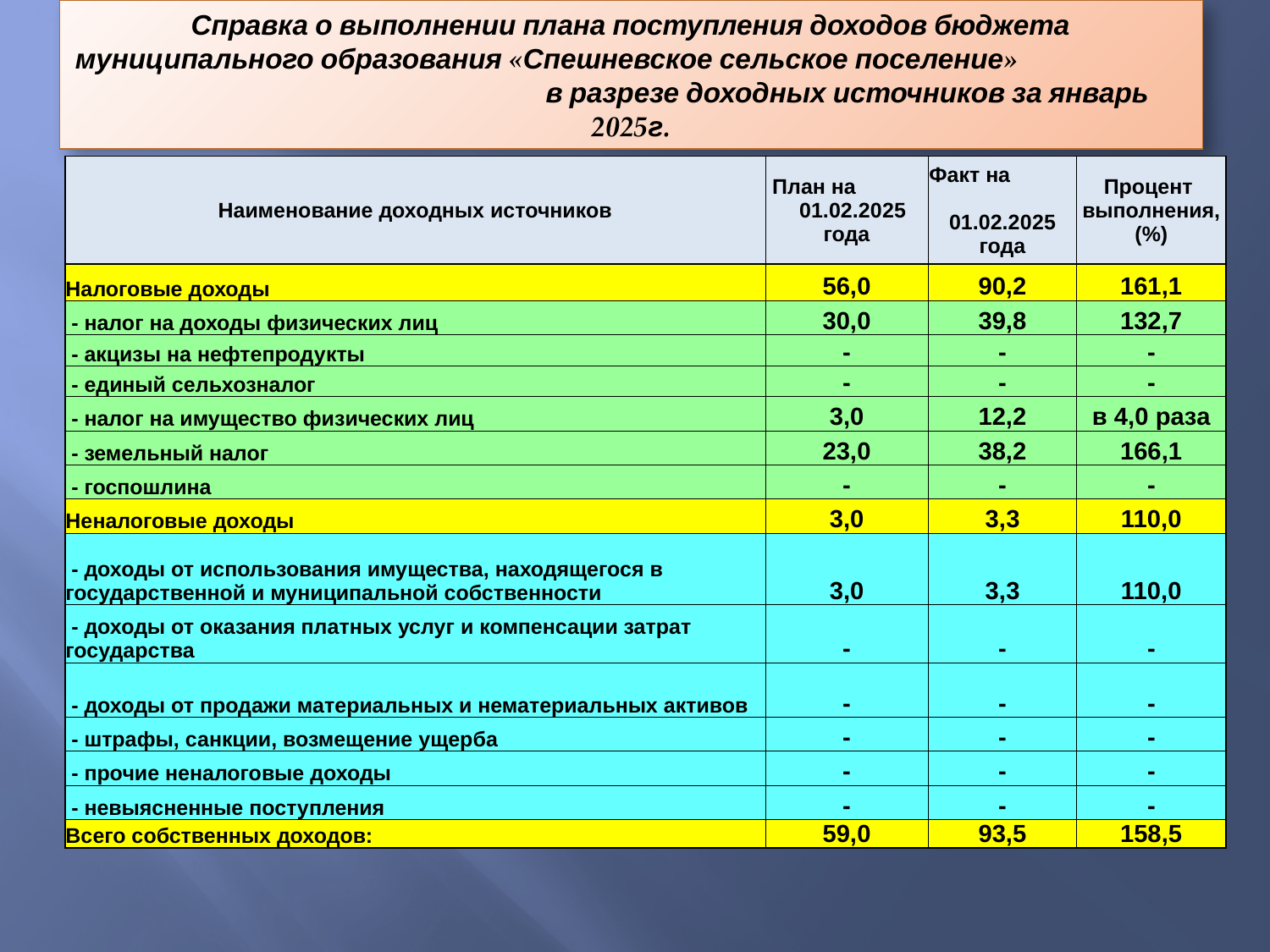

# Справка о выполнении плана поступления доходов бюджета муниципального образования «Спешневское сельское поселение»                                                                                       в разрезе доходных источников за январь 2025г.
| Наименование доходных источников | План на 01.02.2025 года | Факт на 01.02.2025 года | Процент выполнения, (%) |
| --- | --- | --- | --- |
| Налоговые доходы | 56,0 | 90,2 | 161,1 |
| - налог на доходы физических лиц | 30,0 | 39,8 | 132,7 |
| - акцизы на нефтепродукты | - | - | - |
| - единый сельхозналог | - | - | - |
| - налог на имущество физических лиц | 3,0 | 12,2 | в 4,0 раза |
| - земельный налог | 23,0 | 38,2 | 166,1 |
| - госпошлина | - | - | - |
| Неналоговые доходы | 3,0 | 3,3 | 110,0 |
| - доходы от использования имущества, находящегося в государственной и муниципальной собственности | 3,0 | 3,3 | 110,0 |
| - доходы от оказания платных услуг и компенсации затрат государства | - | - | - |
| - доходы от продажи материальных и нематериальных активов | - | - | - |
| - штрафы, санкции, возмещение ущерба | - | - | - |
| - прочие неналоговые доходы | - | - | - |
| - невыясненные поступления | - | - | - |
| Всего собственных доходов: | 59,0 | 93,5 | 158,5 |